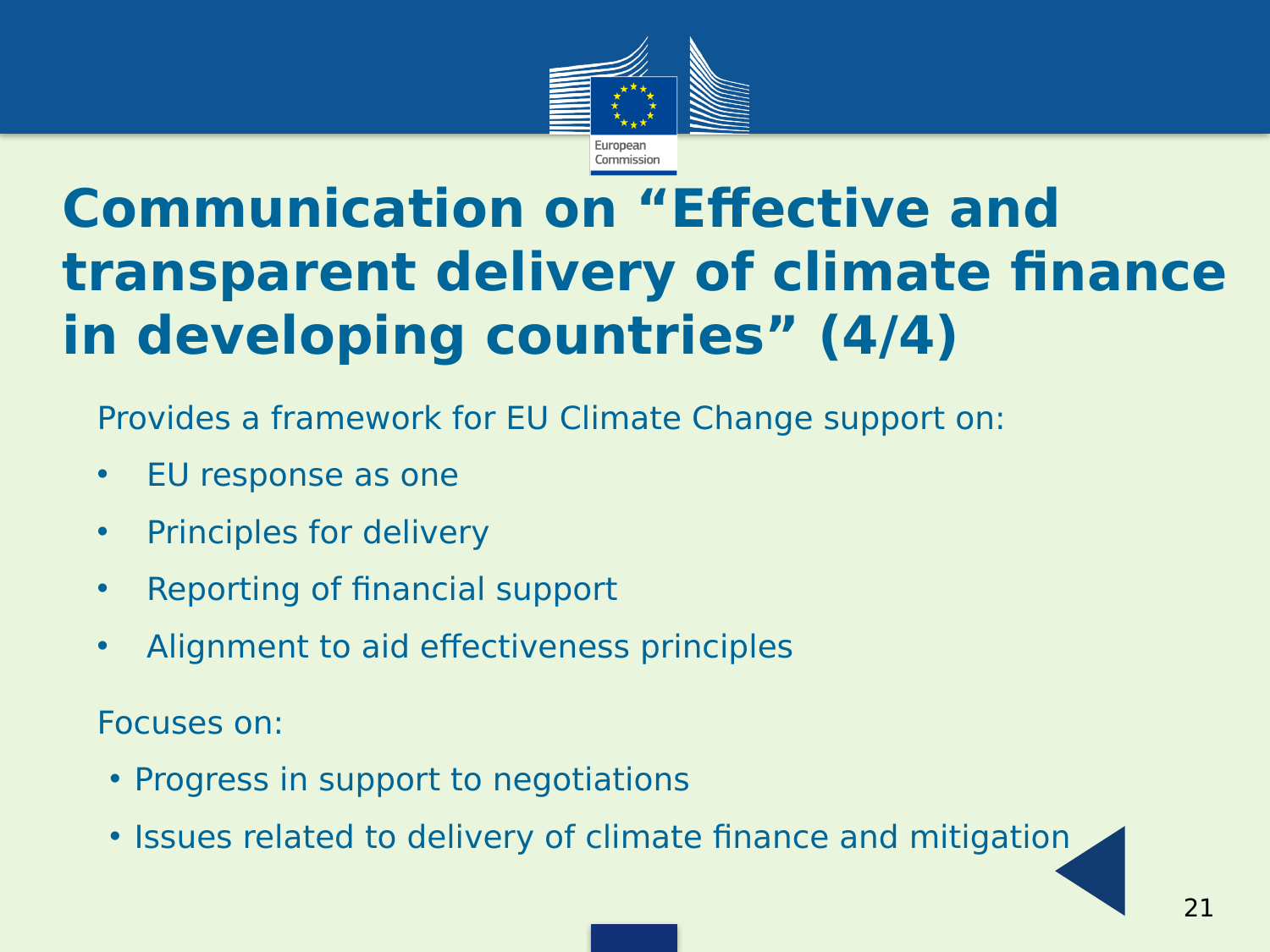

# Communication on “Effective and transparent delivery of climate finance in developing countries” (4/4)
Provides a framework for EU Climate Change support on:
EU response as one
Principles for delivery
Reporting of financial support
Alignment to aid effectiveness principles

Focuses on:
Progress in support to negotiations
Issues related to delivery of climate finance and mitigation

21